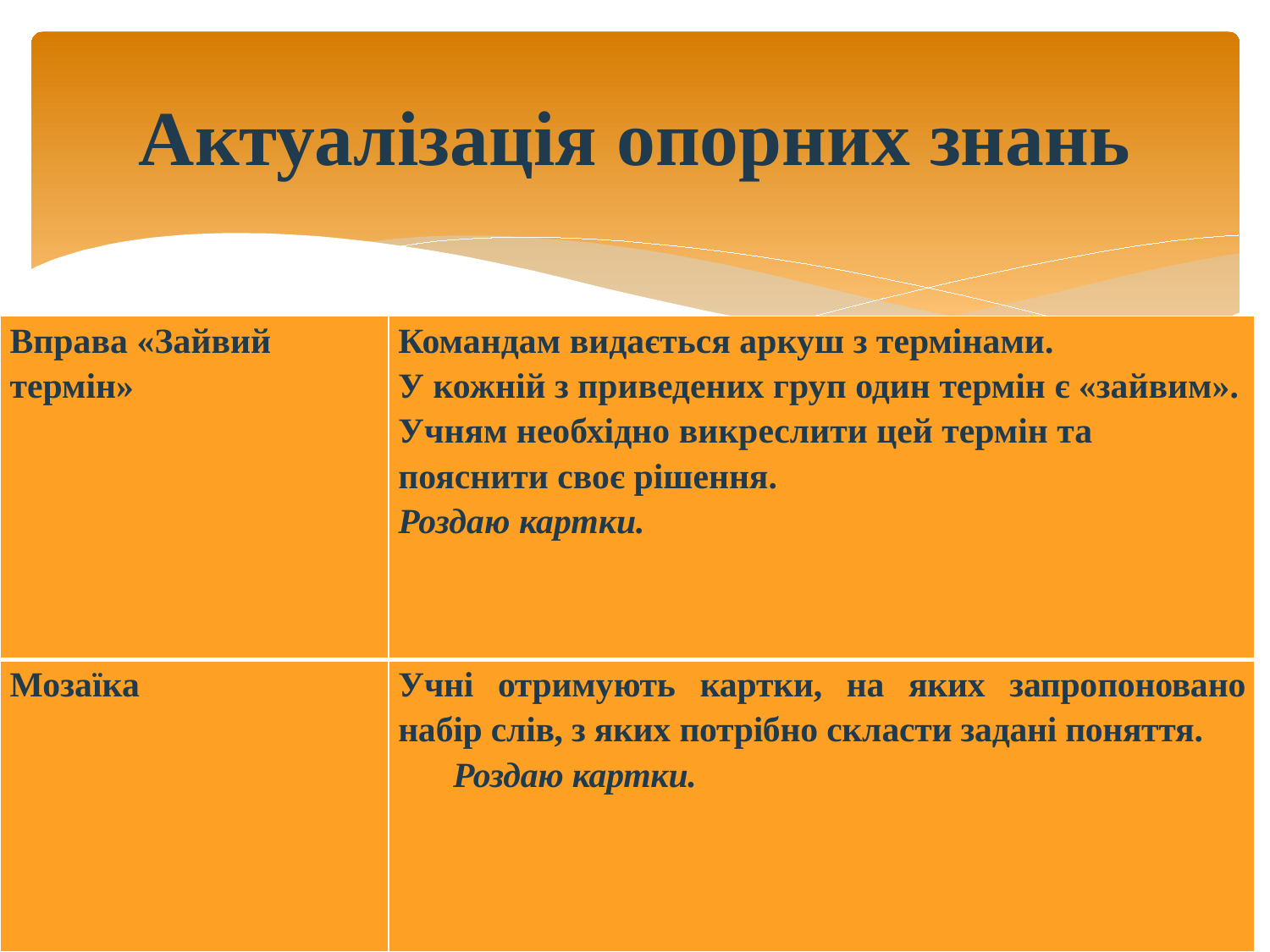

# Актуалізація опорних знань
| Вправа «Зайвий термін» | Командам видається аркуш з термінами. У кожній з приведених груп один термін є «зайвим». Учням необхідно викреслити цей термін та пояснити своє рішення. Роздаю картки. |
| --- | --- |
| Мозаїка | Учні отримують картки, на яких за­пропоновано набір слів, з яких потрібно скласти задані по­няття. Роздаю картки. |